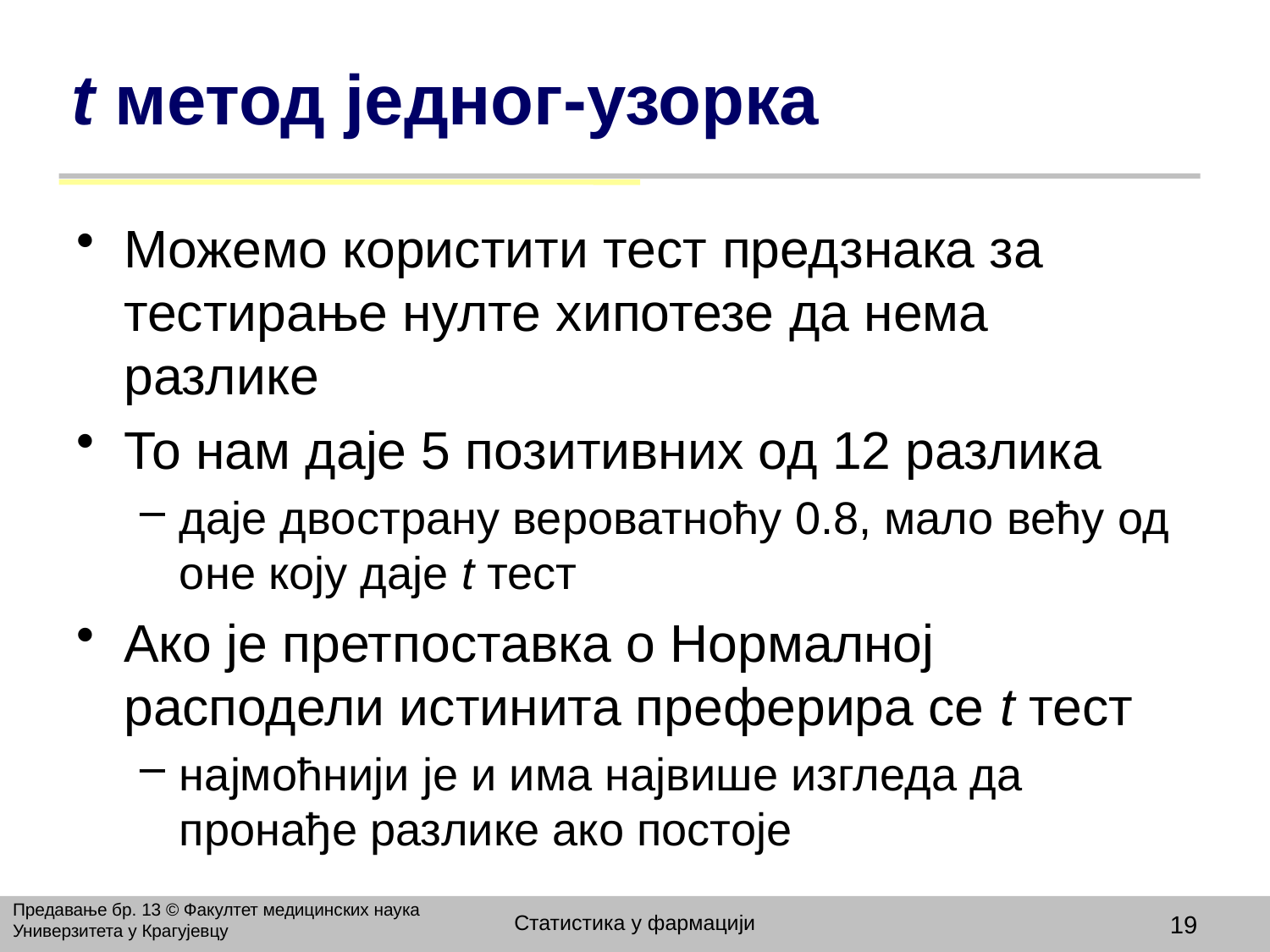

# t метод једног-узорка
Можемо користити тест предзнака за тестирање нулте хипотезе да нема разлике
То нам даје 5 позитивних од 12 разлика
даје двострану вероватноћу 0.8, мало већу од оне коју даје t тест
Ако је претпоставка о Нормалној расподели истинита преферира се t тест
најмоћнији је и има највише изгледа да пронађе разлике ако постоје
Предавање бр. 13 © Факултет медицинских наука Универзитета у Крагујевцу
Статистика у фармацији
19